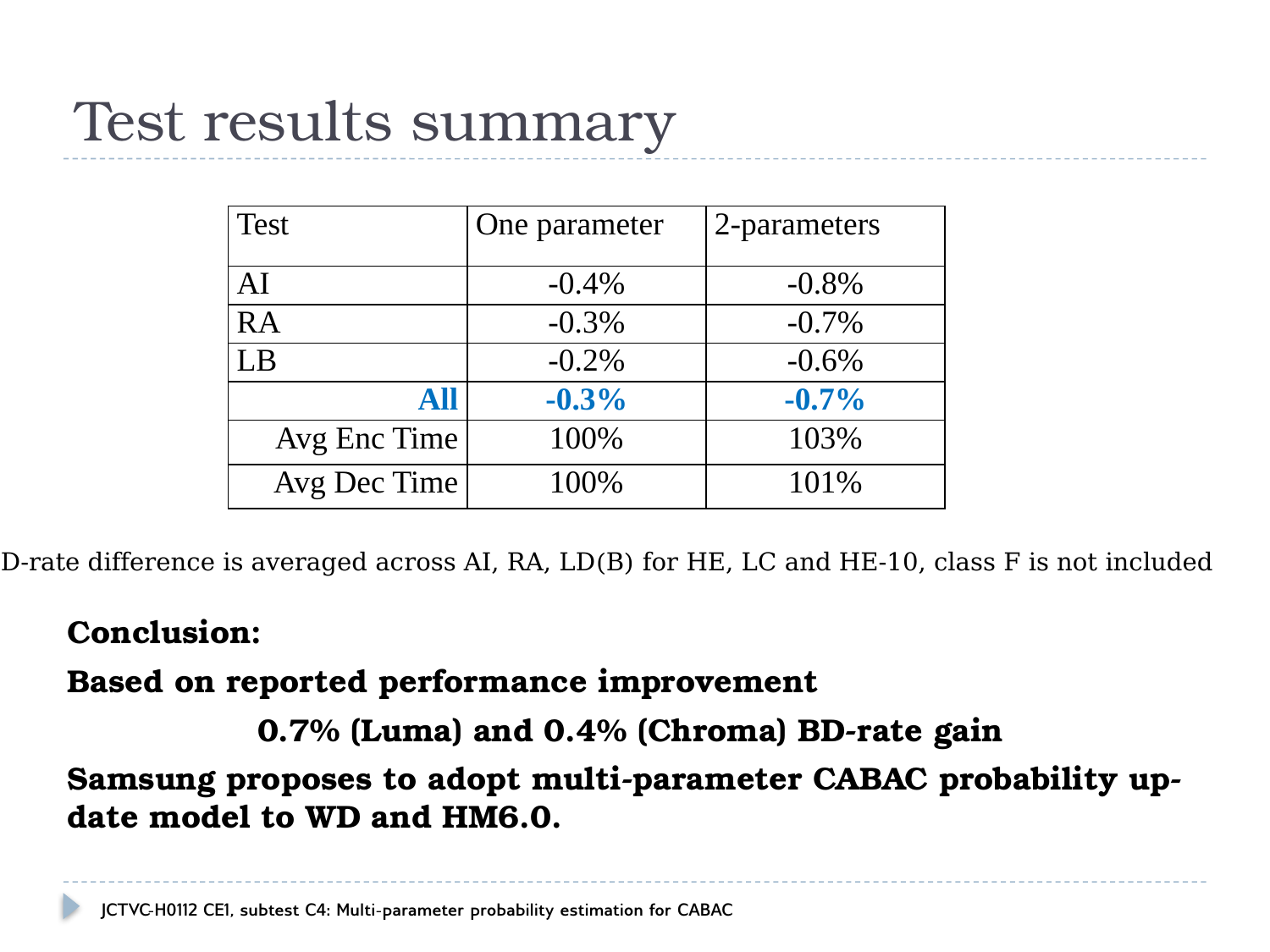

# Test results summary
| Test | One parameter | 2-parameters |
| --- | --- | --- |
| AI | -0.4% | -0.8% |
| RA | -0.3% | -0.7% |
| LB | -0.2% | -0.6% |
| All | -0.3% | -0.7% |
| Avg Enc Time | 100% | 103% |
| Avg Dec Time | 100% | 101% |
BD-rate difference is averaged across AI, RA, LD(B) for HE, LC and HE-10, class F is not included
Conclusion:
Based on reported performance improvement
0.7% (Luma) and 0.4% (Chroma) BD-rate gain
Samsung proposes to adopt multi-parameter CABAC probability up-date model to WD and HM6.0.

JCTVC-H0112 CE1, subtest C4: Multi-parameter probability estimation for CABAC